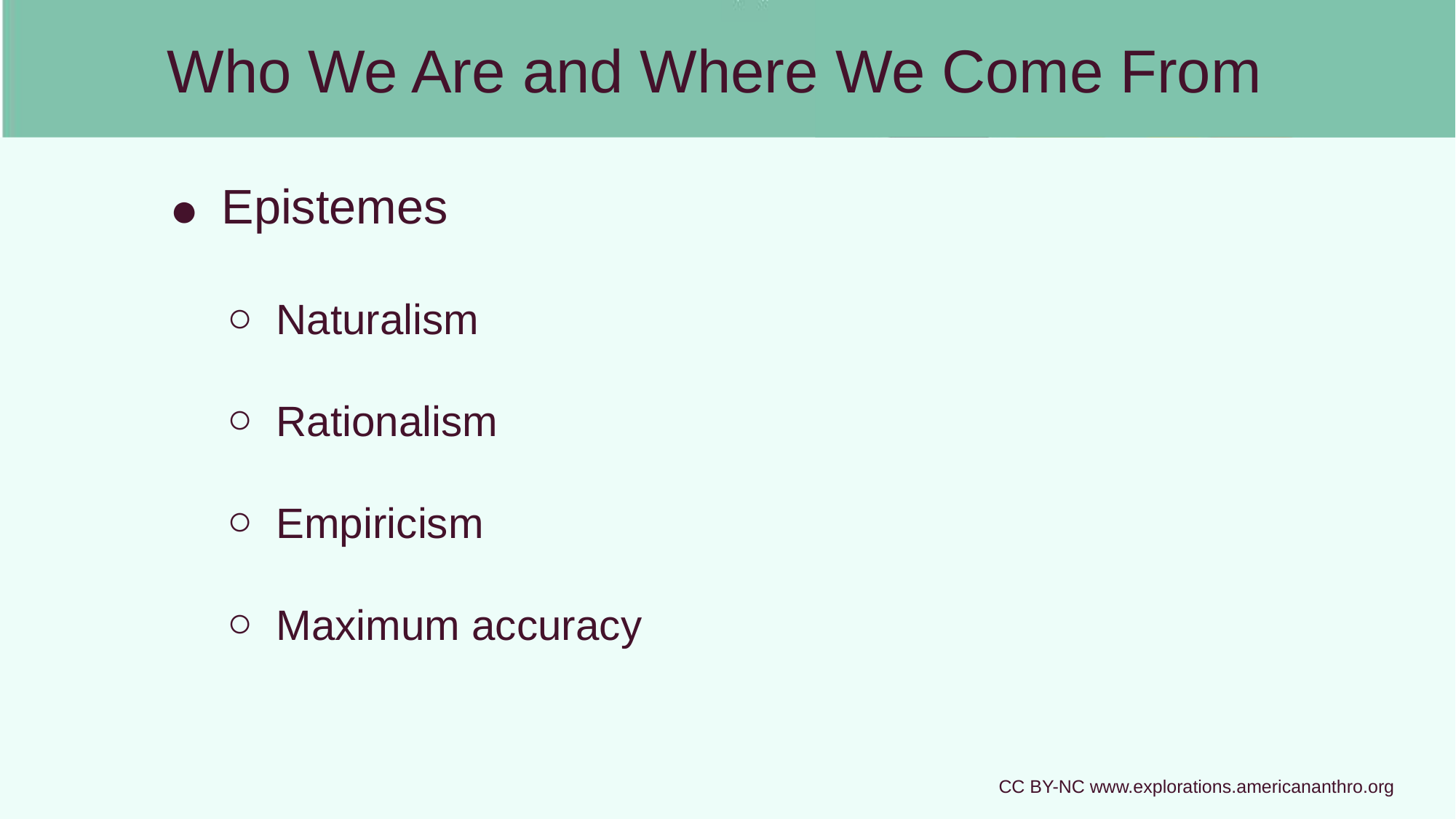

# Who We Are and Where We Come From
Epistemes

Naturalism

Rationalism

Empiricism

Maximum accuracy